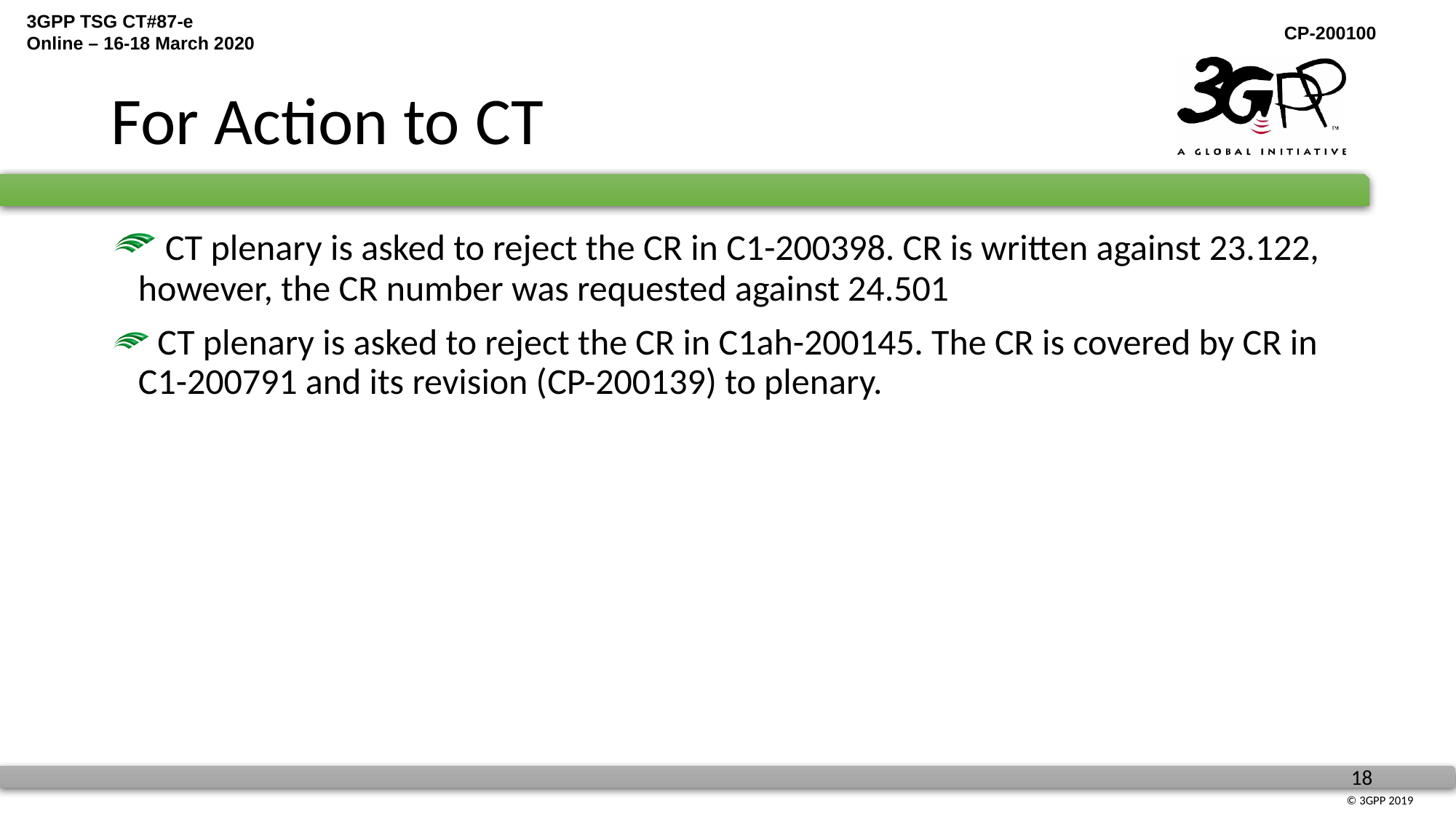

# For Action to CT
 CT plenary is asked to reject the CR in C1-200398. CR is written against 23.122, however, the CR number was requested against 24.501
 CT plenary is asked to reject the CR in C1ah-200145. The CR is covered by CR in C1-200791 and its revision (CP-200139) to plenary.